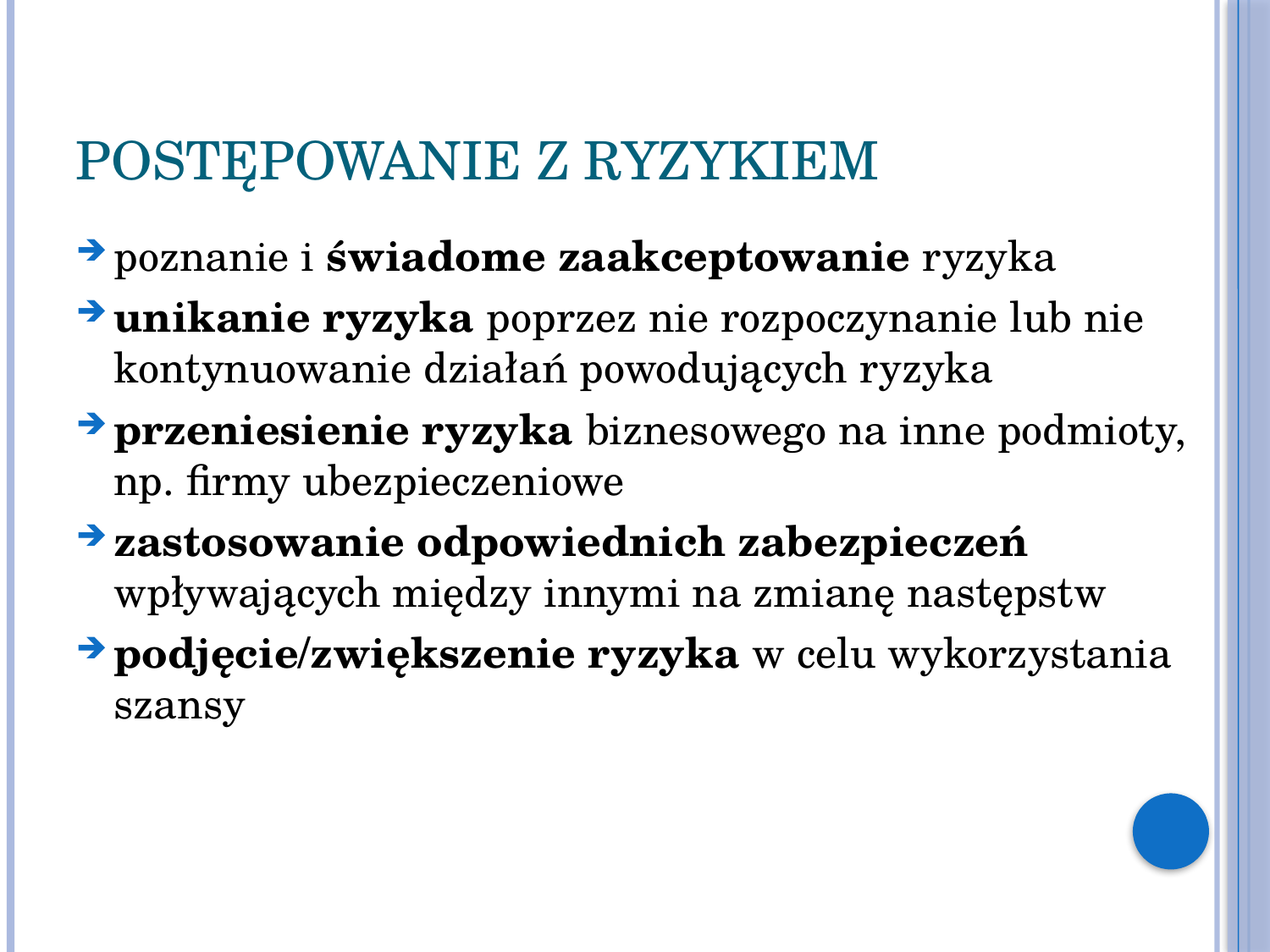

# Postępowanie z ryzykiem
poznanie i świadome zaakceptowanie ryzyka
unikanie ryzyka poprzez nie rozpoczynanie lub nie kontynuowanie działań powodujących ryzyka
przeniesienie ryzyka biznesowego na inne podmioty, np. firmy ubezpieczeniowe
zastosowanie odpowiednich zabezpieczeń wpływających między innymi na zmianę następstw
podjęcie/zwiększenie ryzyka w celu wykorzystania szansy